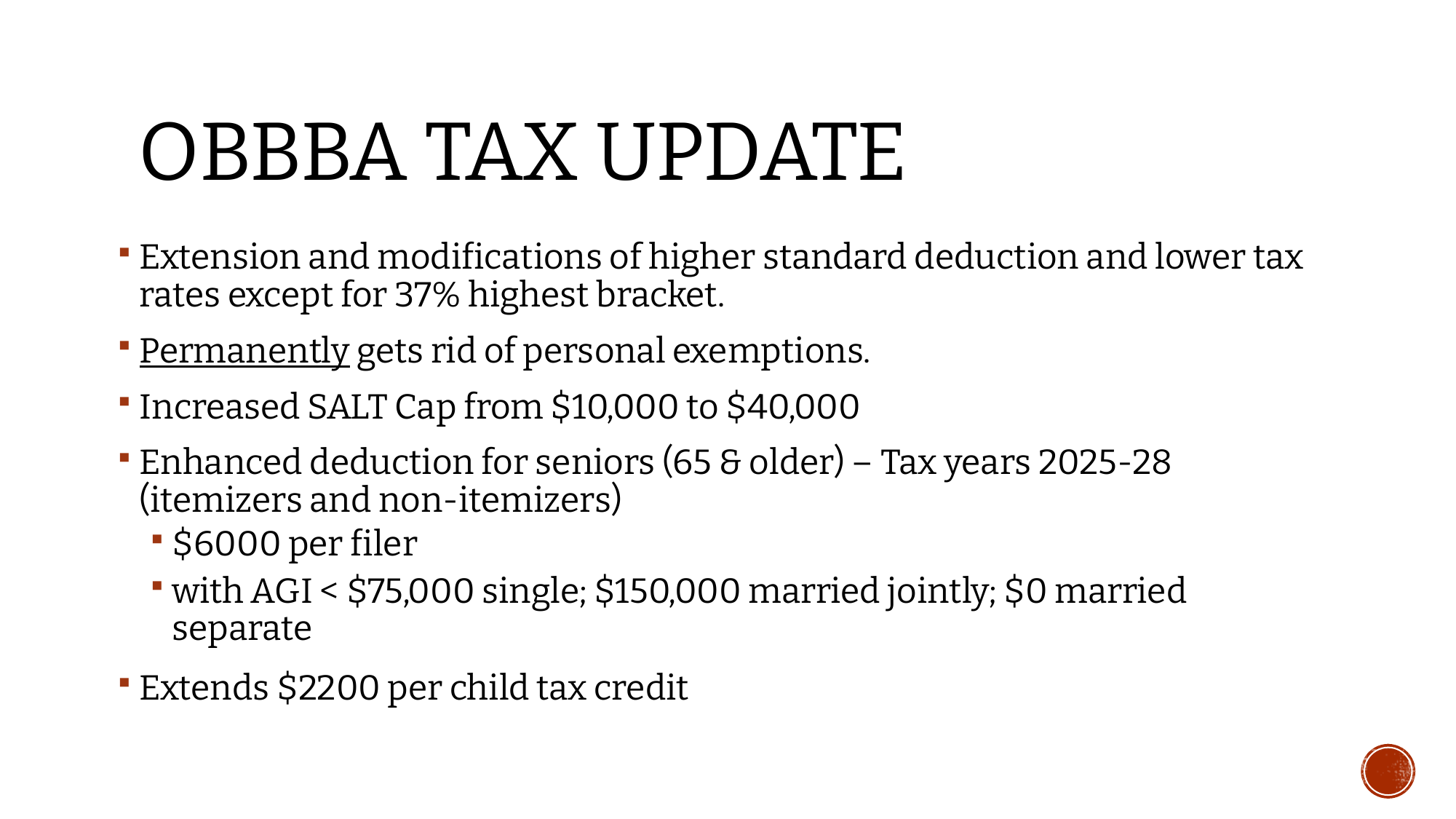

# OBBBA Tax Update
Extension and modifications of higher standard deduction and lower tax rates except for 37% highest bracket.
Permanently gets rid of personal exemptions.
Increased SALT Cap from $10,000 to $40,000
Enhanced deduction for seniors (65 & older) – Tax years 2025-28 (itemizers and non-itemizers)
$6000 per filer
with AGI < $75,000 single; $150,000 married jointly; $0 married separate
Extends $2200 per child tax credit